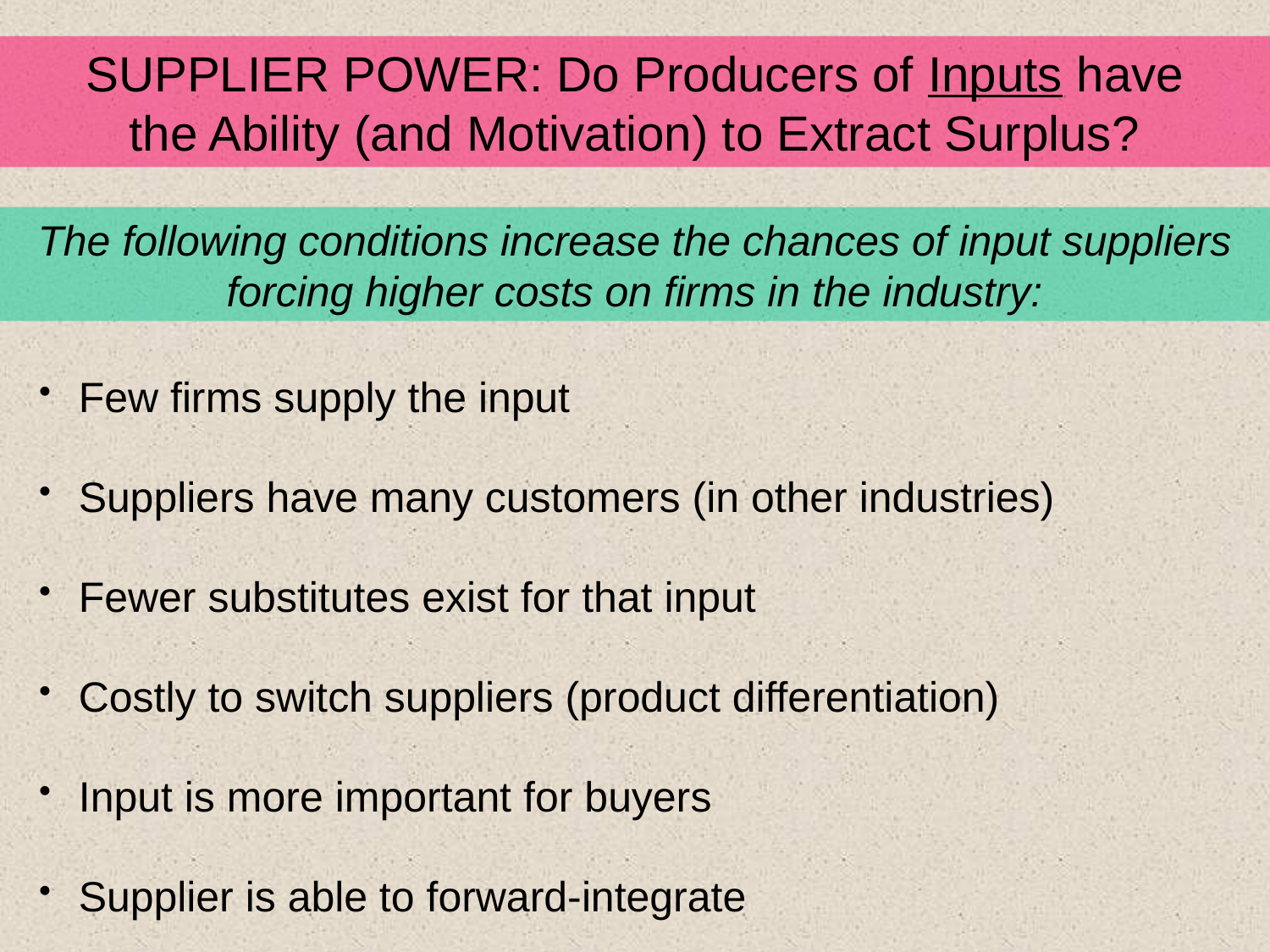

SUPPLIER POWER: Do Producers of Inputs have
the Ability (and Motivation) to Extract Surplus?
The following conditions increase the chances of input suppliers forcing higher costs on firms in the industry:
 Few firms supply the input
 Suppliers have many customers (in other industries)
 Fewer substitutes exist for that input
 Costly to switch suppliers (product differentiation)
 Input is more important for buyers
 Supplier is able to forward-integrate